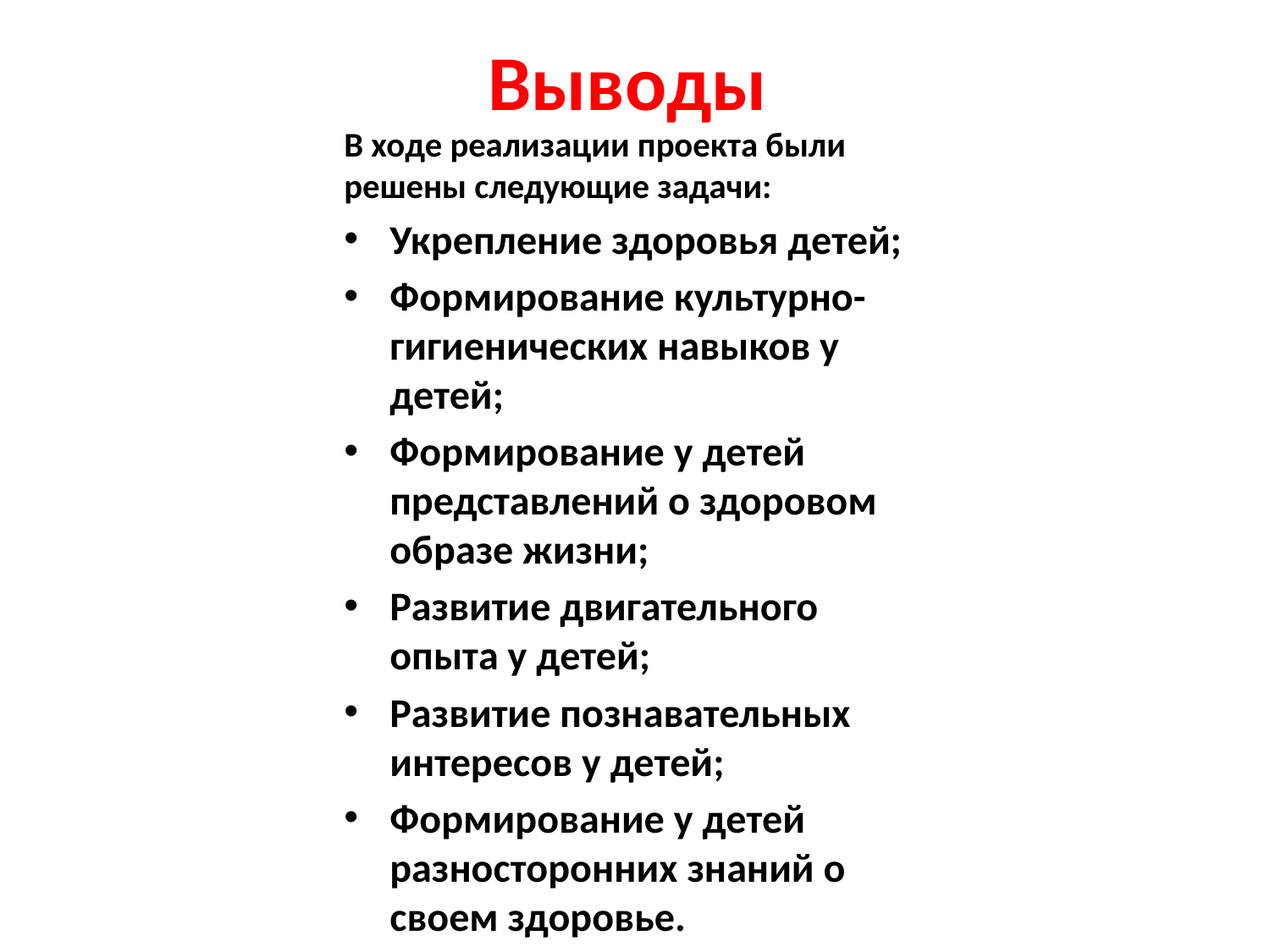

# Выводы
В ходе реализации проекта были решены следующие задачи:
Укрепление здоровья детей;
Формирование культурно-гигиенических навыков у детей;
Формирование у детей представлений о здоровом образе жизни;
Развитие двигательного опыта у детей;
Развитие познавательных интересов у детей;
Формирование у детей разносторонних знаний о своем здоровье.